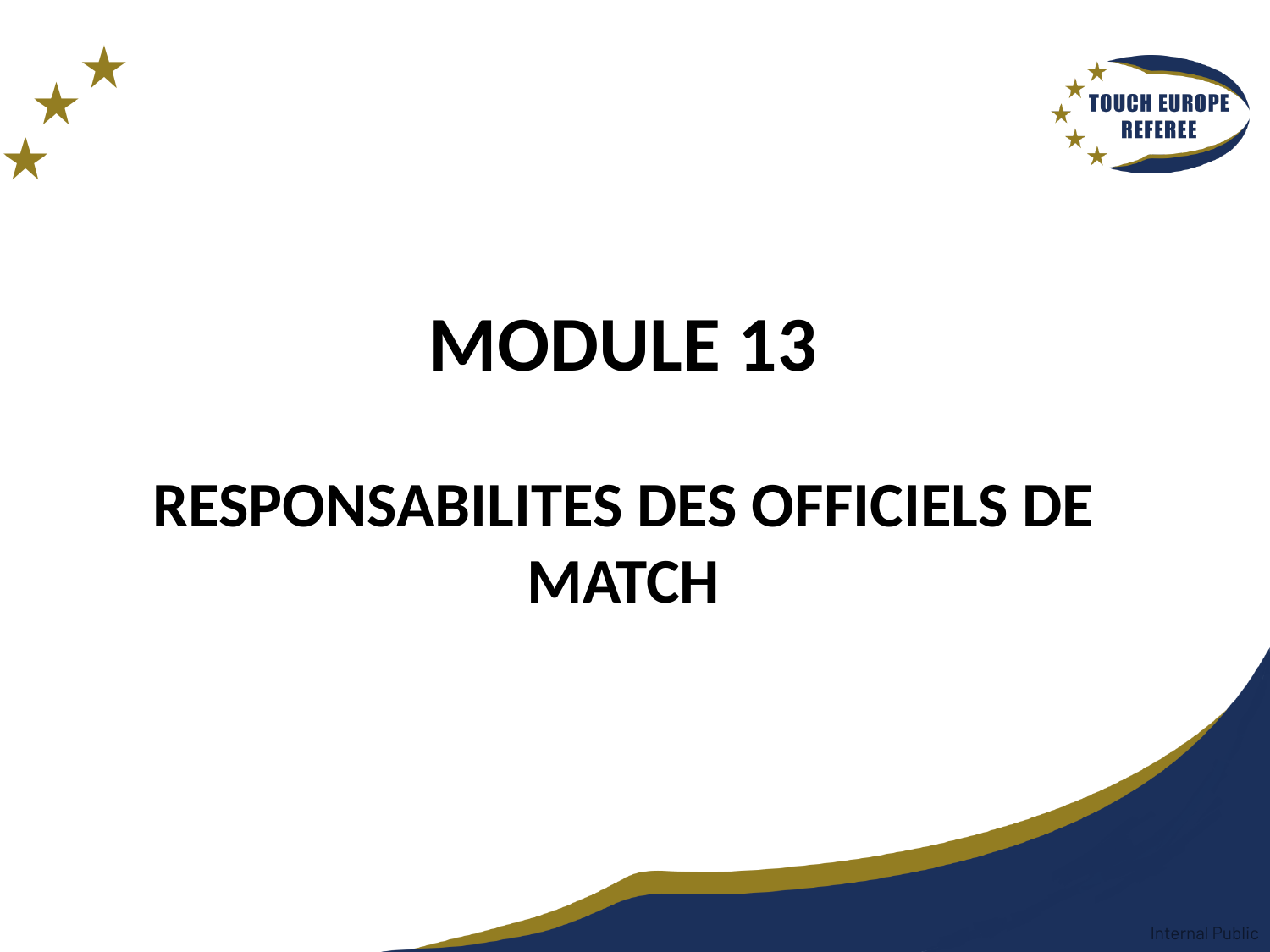

# MODULE 13 RESPONSABILITES DES OFFICIELS DE MATCH